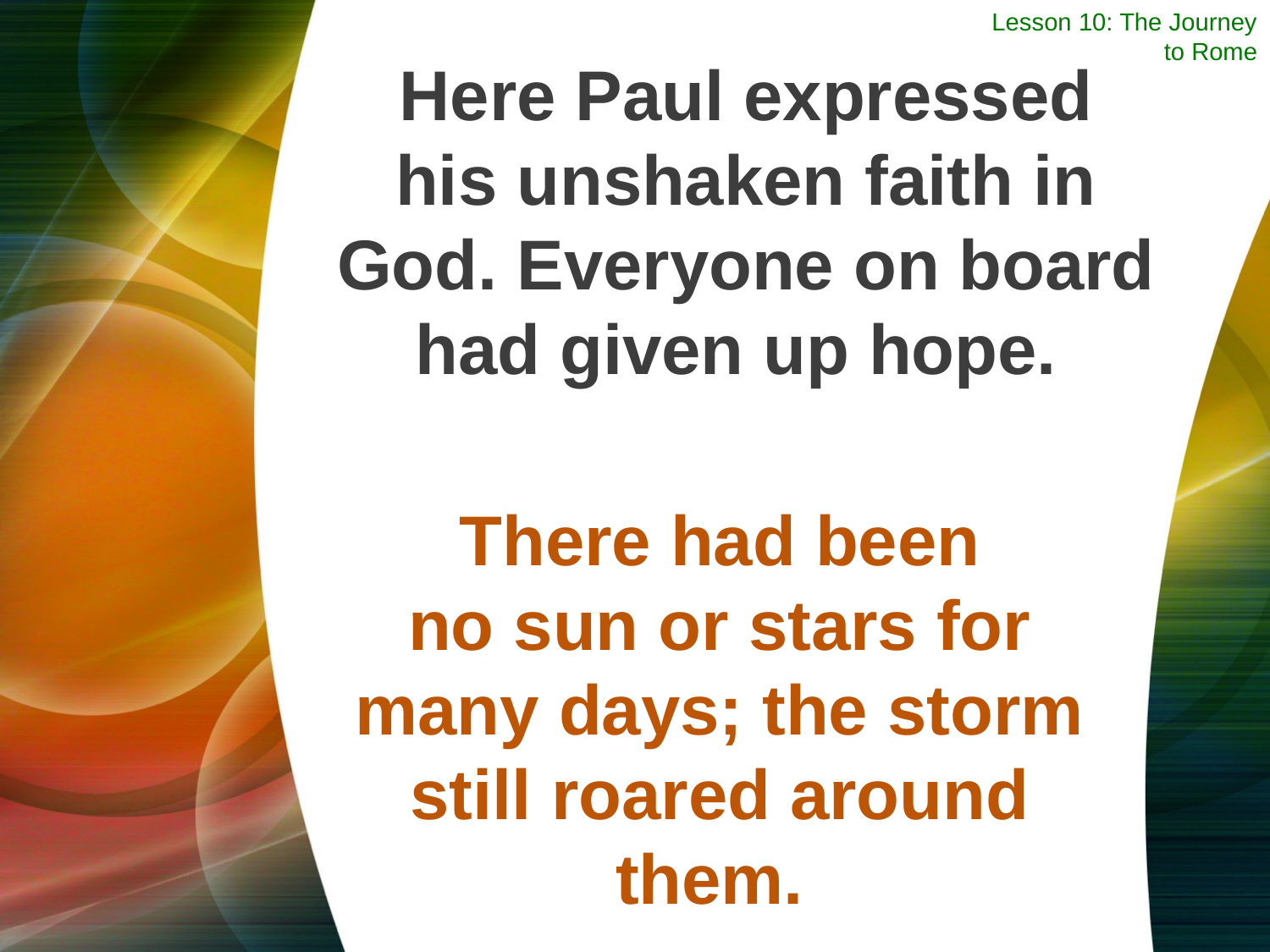

Lesson 10: The Journey to Rome
Here Paul expressed
his unshaken faith in God. Everyone on board had given up hope.
There had been
no sun or stars for many days; the storm still roared around them.